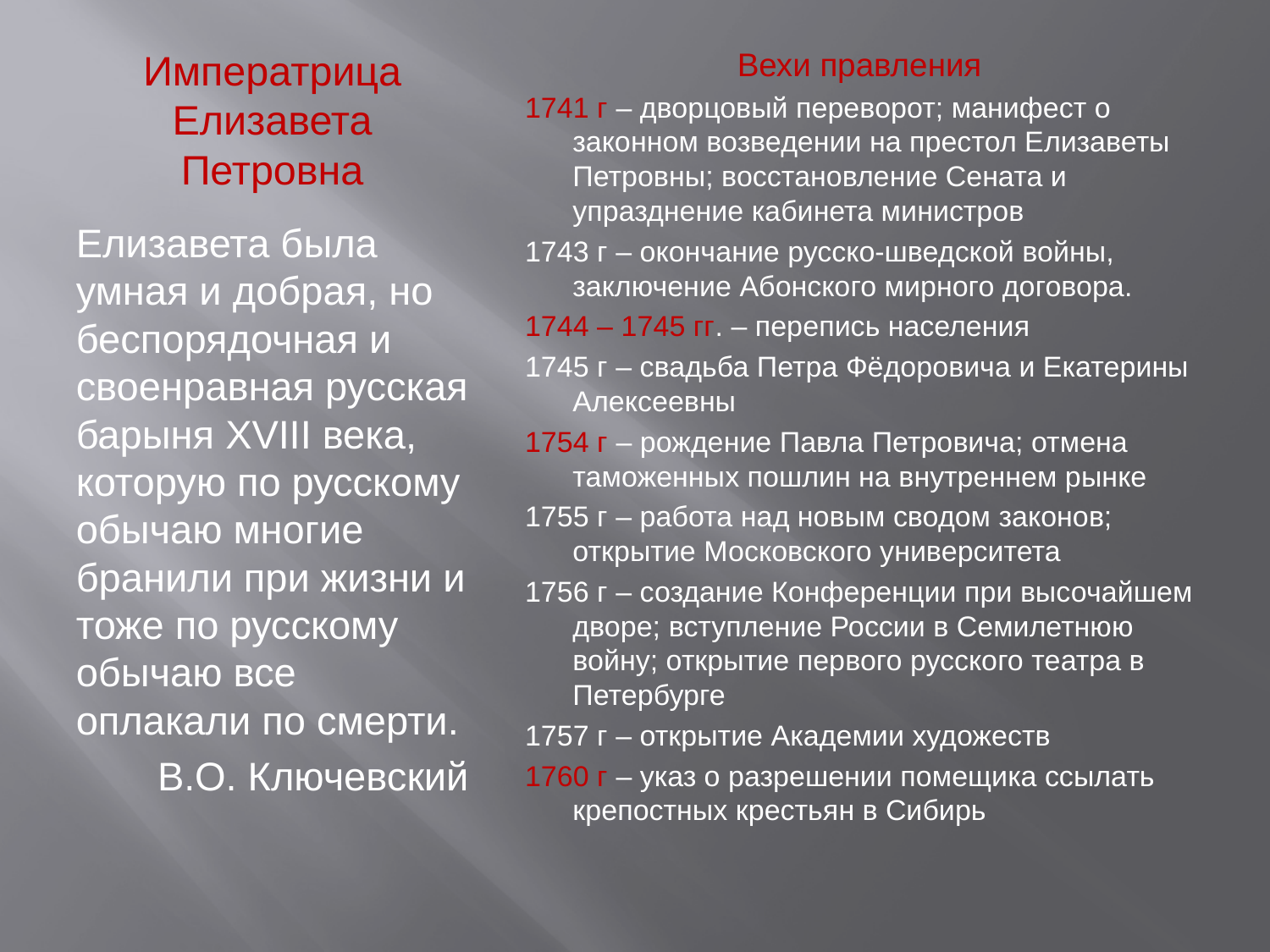

# Императрица Елизавета Петровна
Вехи правления
1741 г – дворцовый переворот; манифест о законном возведении на престол Елизаветы Петровны; восстановление Сената и упразднение кабинета министров
1743 г – окончание русско-шведской войны, заключение Абонского мирного договора.
1744 – 1745 гг. – перепись населения
1745 г – свадьба Петра Фёдоровича и Екатерины Алексеевны
1754 г – рождение Павла Петровича; отмена таможенных пошлин на внутреннем рынке
1755 г – работа над новым сводом законов; открытие Московского университета
1756 г – создание Конференции при высочайшем дворе; вступление России в Семилетнюю войну; открытие первого русского театра в Петербурге
1757 г – открытие Академии художеств
1760 г – указ о разрешении помещика ссылать крепостных крестьян в Сибирь

Елизавета была умная и добрая, но беспорядочная и своенравная русская барыня XVIII века, которую по русскому обычаю многие бранили при жизни и тоже по русскому обычаю все оплакали по смерти.
В.О. Ключевский